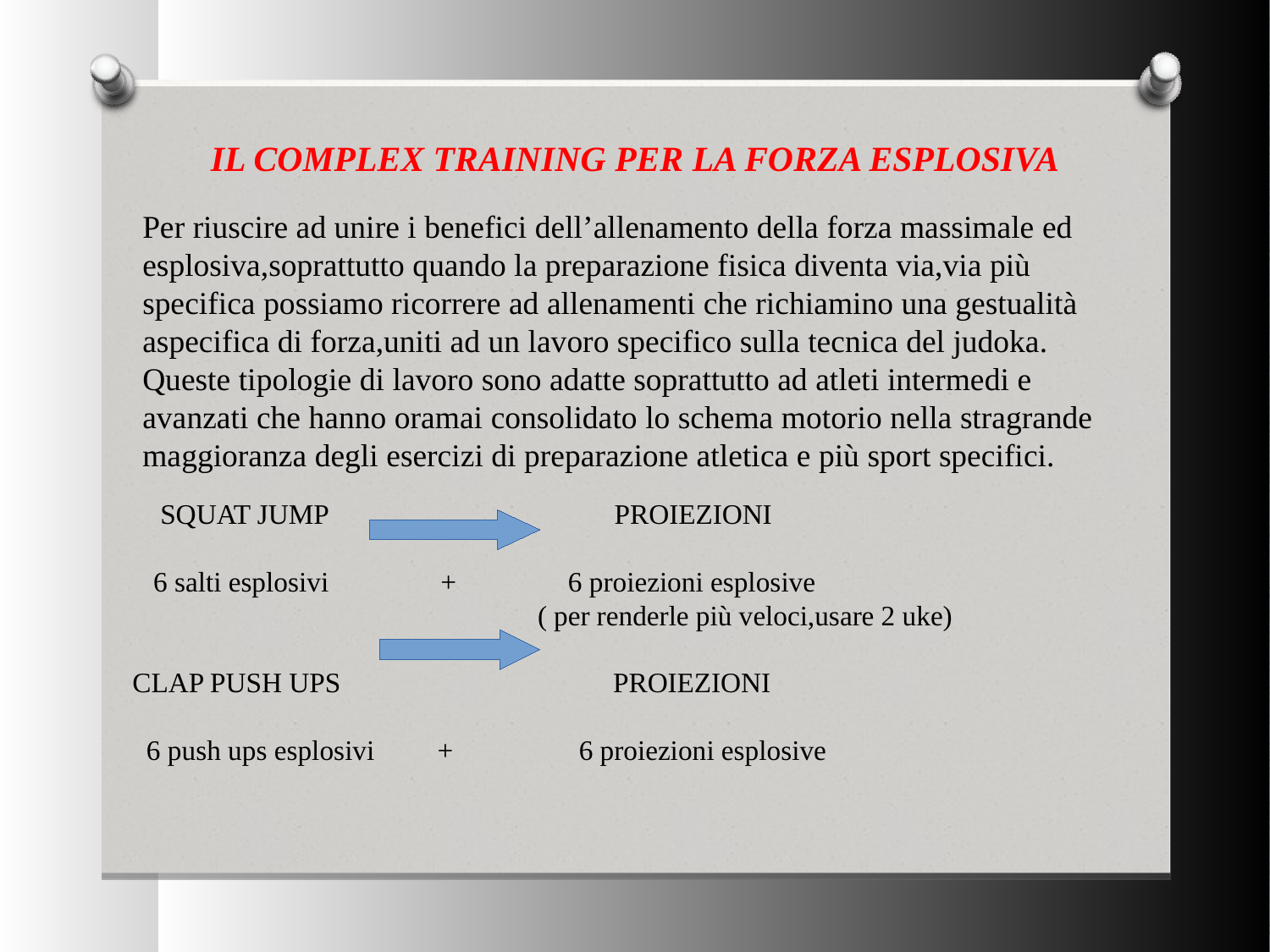

IL COMPLEX TRAINING PER LA FORZA ESPLOSIVA
Per riuscire ad unire i benefici dell’allenamento della forza massimale ed esplosiva,soprattutto quando la preparazione fisica diventa via,via più specifica possiamo ricorrere ad allenamenti che richiamino una gestualità aspecifica di forza,uniti ad un lavoro specifico sulla tecnica del judoka.
Queste tipologie di lavoro sono adatte soprattutto ad atleti intermedi e avanzati che hanno oramai consolidato lo schema motorio nella stragrande maggioranza degli esercizi di preparazione atletica e più sport specifici.
    SQUAT JUMP                                         PROIEZIONI

   6 salti esplosivi                +                6 proiezioni esplosive
                                                          ( per renderle più veloci,usare 2 uke)

CLAP PUSH UPS                                       PROIEZIONI

  6 push ups esplosivi         +                  6 proiezioni esplosive